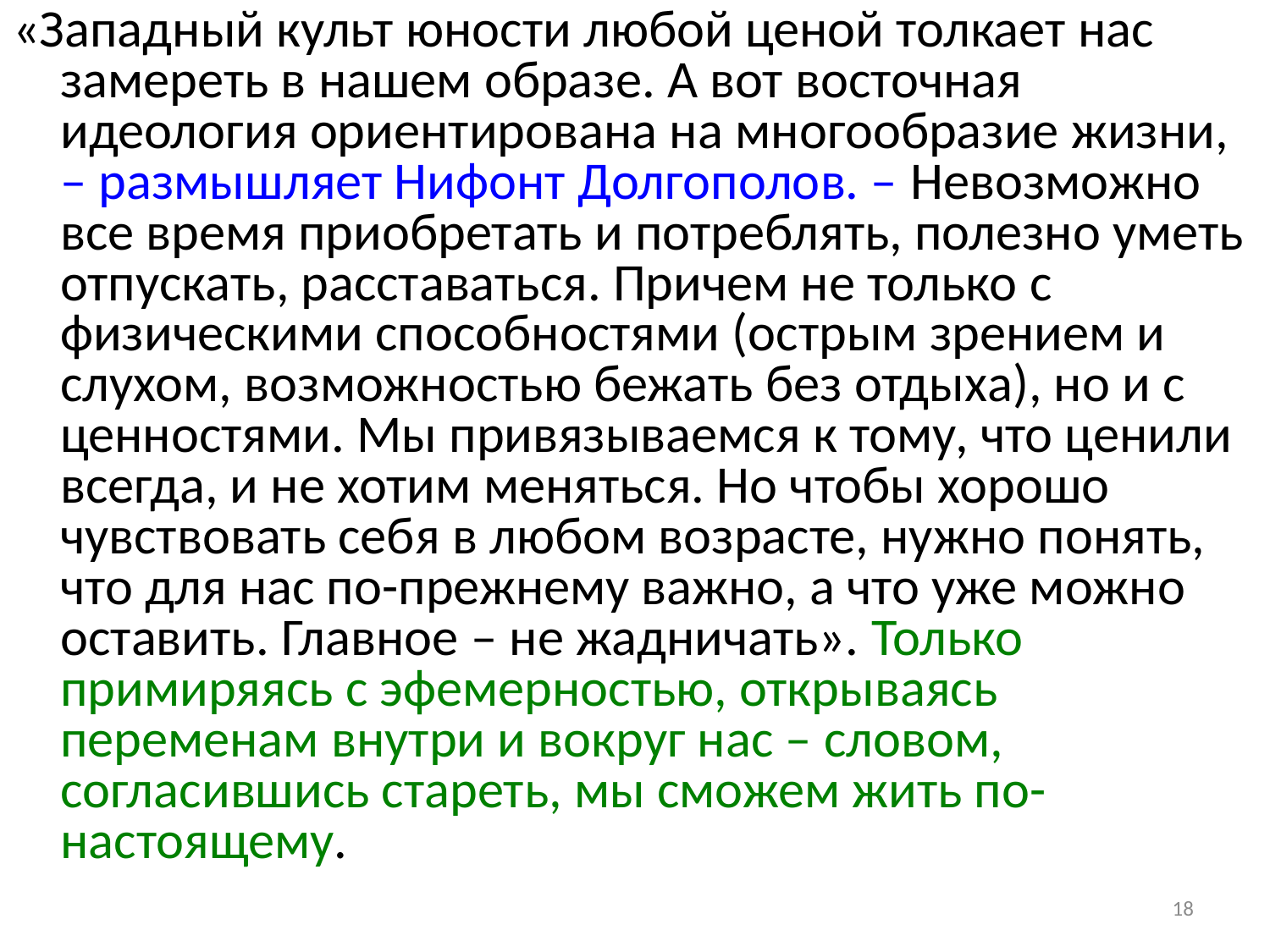

«Западный культ юности любой ценой толкает нас замереть в нашем образе. А вот восточная идеология ориентирована на многообразие жизни, – размышляет Нифонт Долгополов. – Невозможно все время приобретать и потреблять, полезно уметь отпускать, расставаться. Причем не только с физическими способностями (острым зрением и слухом, возможностью бежать без отдыха), но и с ценностями. Мы привязываемся к тому, что ценили всегда, и не хотим меняться. Но чтобы хорошо чувствовать себя в любом возрасте, нужно понять, что для нас по-прежнему важно, а что уже можно оставить. Главное – не жадничать». Только примиряясь с эфемерностью, открываясь переменам внутри и вокруг нас – словом, согласившись стареть, мы сможем жить по-настоящему.
18